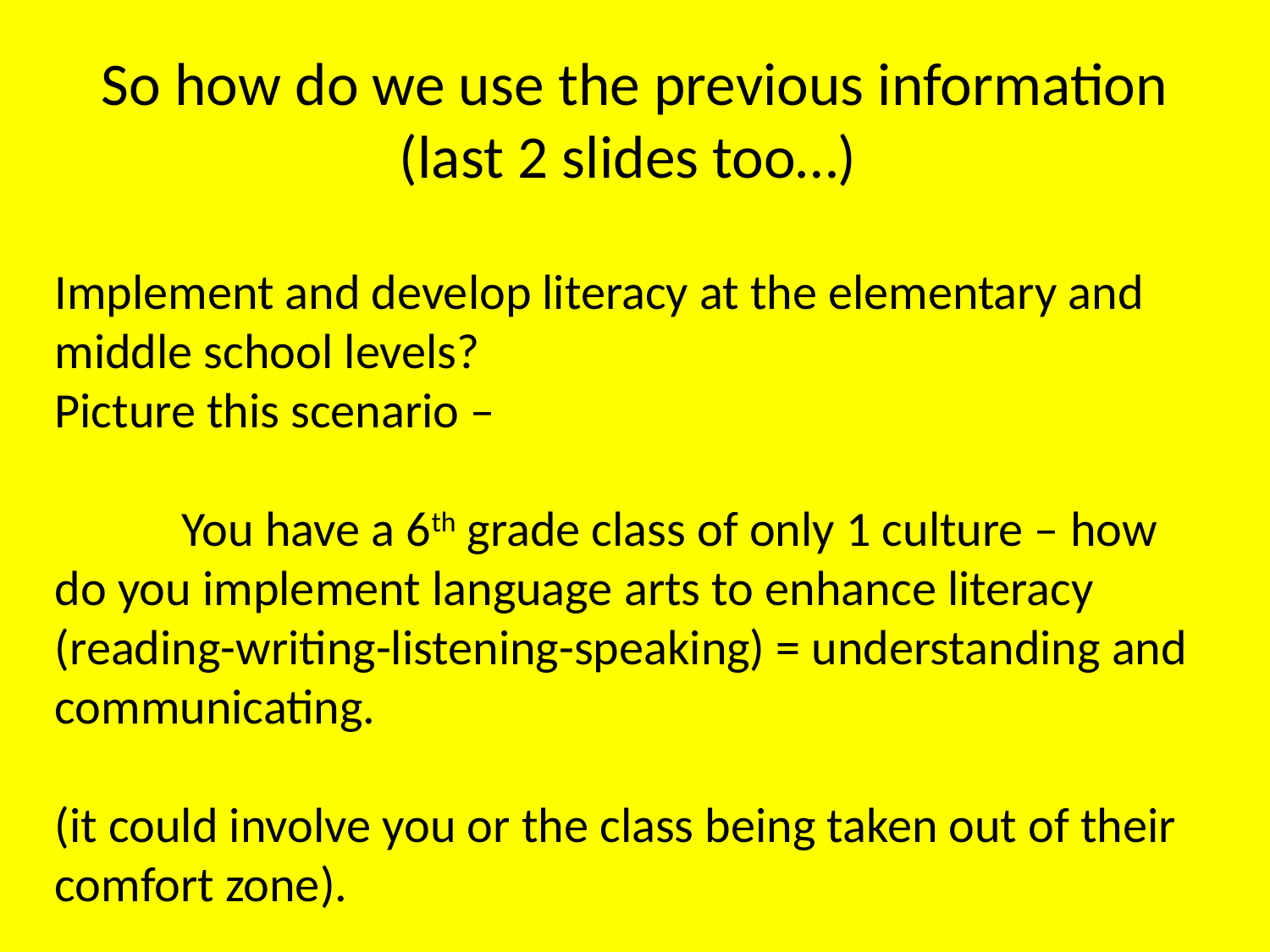

# So how do we use the previous information (last 2 slides too…)
Implement and develop literacy at the elementary and middle school levels?
Picture this scenario –

	You have a 6th grade class of only 1 culture – how do you implement language arts to enhance literacy (reading-writing-listening-speaking) = understanding and communicating.

(it could involve you or the class being taken out of their comfort zone).